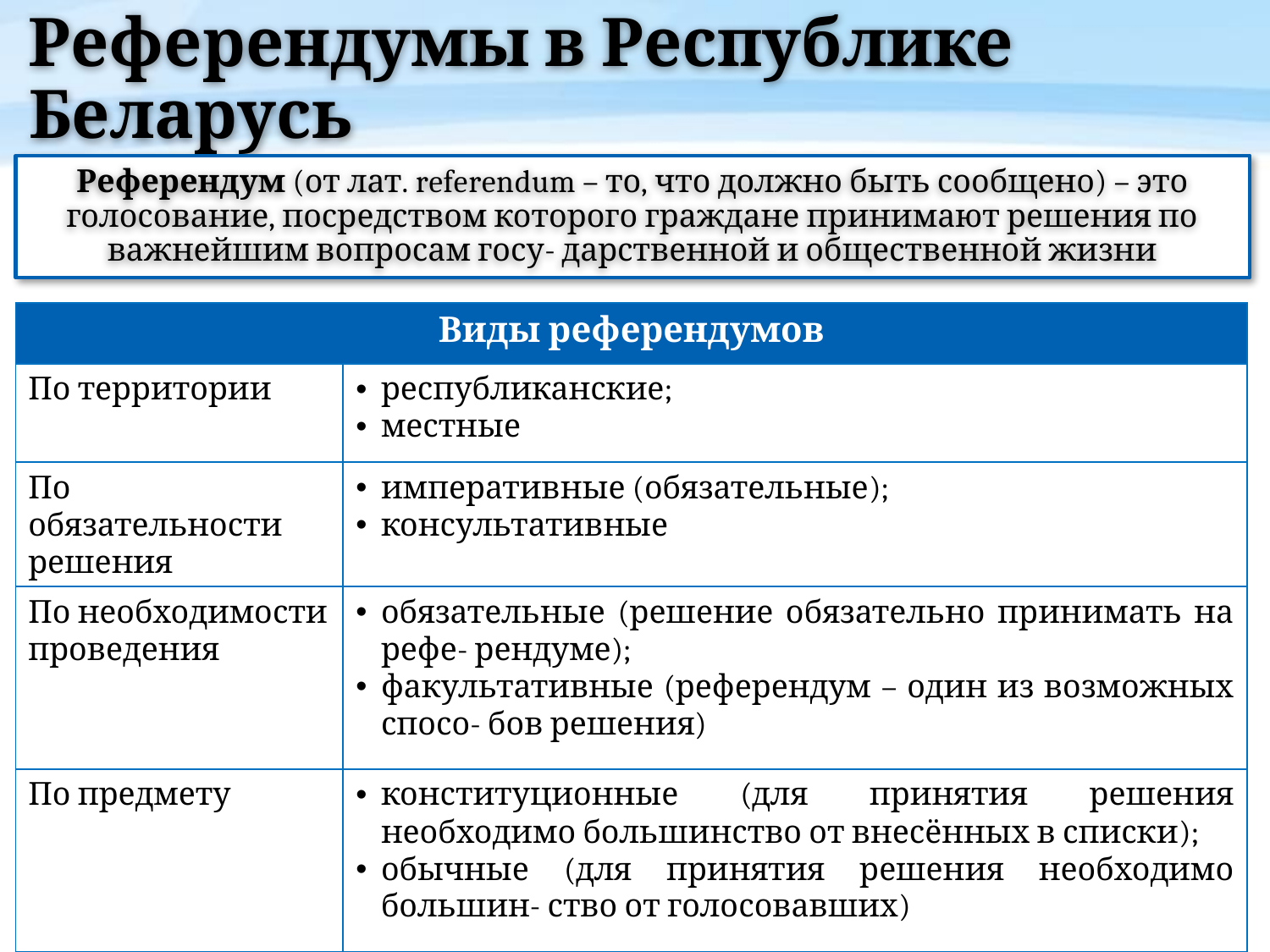

# Референдумы в Республике Беларусь

Референдум (от лат. referendum – то, что должно быть сообщено) – это голосование, посредством которого граждане принимают решения по важнейшим вопросам госу- дарственной и общественной жизни
| Виды референдумов |  |
| --- | --- |
| По территории | республиканские; местные |
| По обязательности решения | императивные (обязательные); консультативные |
| По необходимости проведения | обязательные (решение обязательно принимать на рефе- рендуме); факультативные (референдум – один из возможных спосо- бов решения) |
| По предмету | конституционные (для принятия решения необходимо большинство от внесённых в списки); обычные (для принятия решения необходимо большин- ство от голосовавших) |